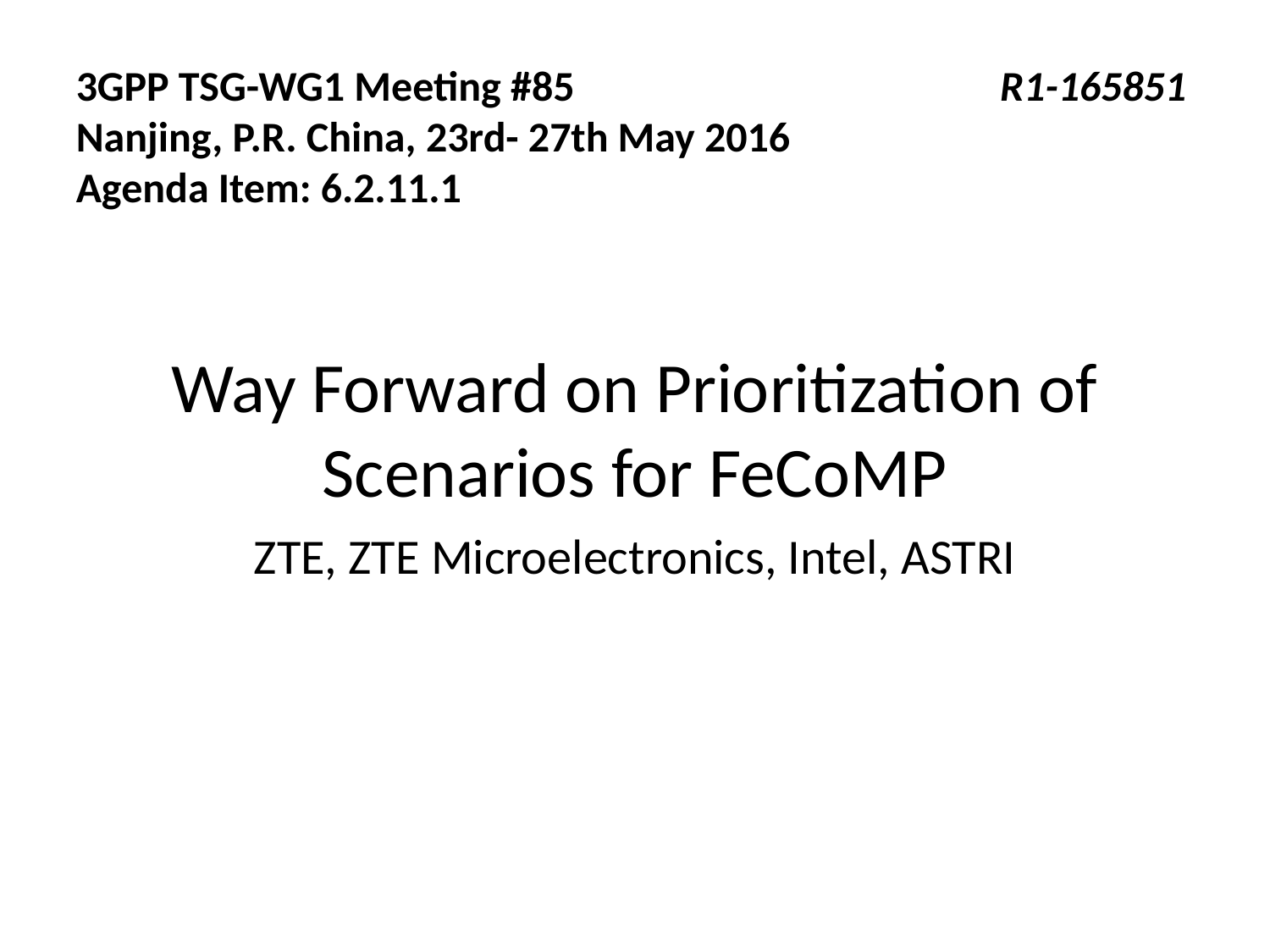

3GPP TSG-WG1 Meeting #85			                 R1-165851
Nanjing, P.R. China, 23rd- 27th May 2016
Agenda Item: 6.2.11.1
Way Forward on Prioritization of Scenarios for FeCoMP
ZTE, ZTE Microelectronics, Intel, ASTRI